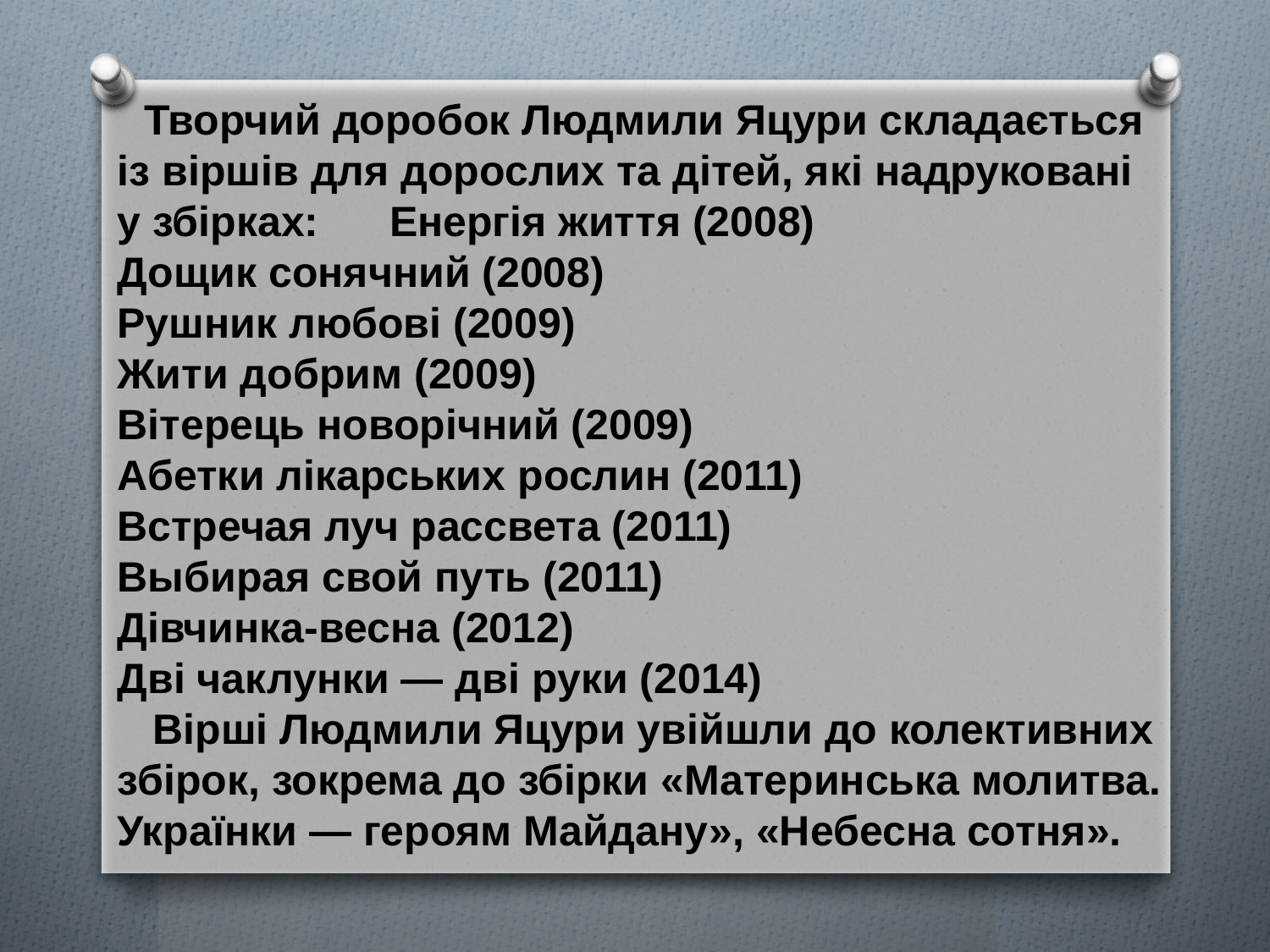

Творчий доробок Людмили Яцури складається із віршів для дорослих та дітей, які надруковані у збірках:      Енергія життя (2008)
Дощик сонячний (2008)
Рушник любові (2009)
Жити добрим (2009)
Вітерець новорічний (2009)
Абетки лікарських рослин (2011)
Встречая луч рассвета (2011)
Выбирая свой путь (2011)
Дівчинка-весна (2012)
Дві чаклунки — дві руки (2014)
   Вірші Людмили Яцури увійшли до колективних збірок, зокрема до збірки «Материнська молитва. Українки — героям Майдану», «Небесна сотня».